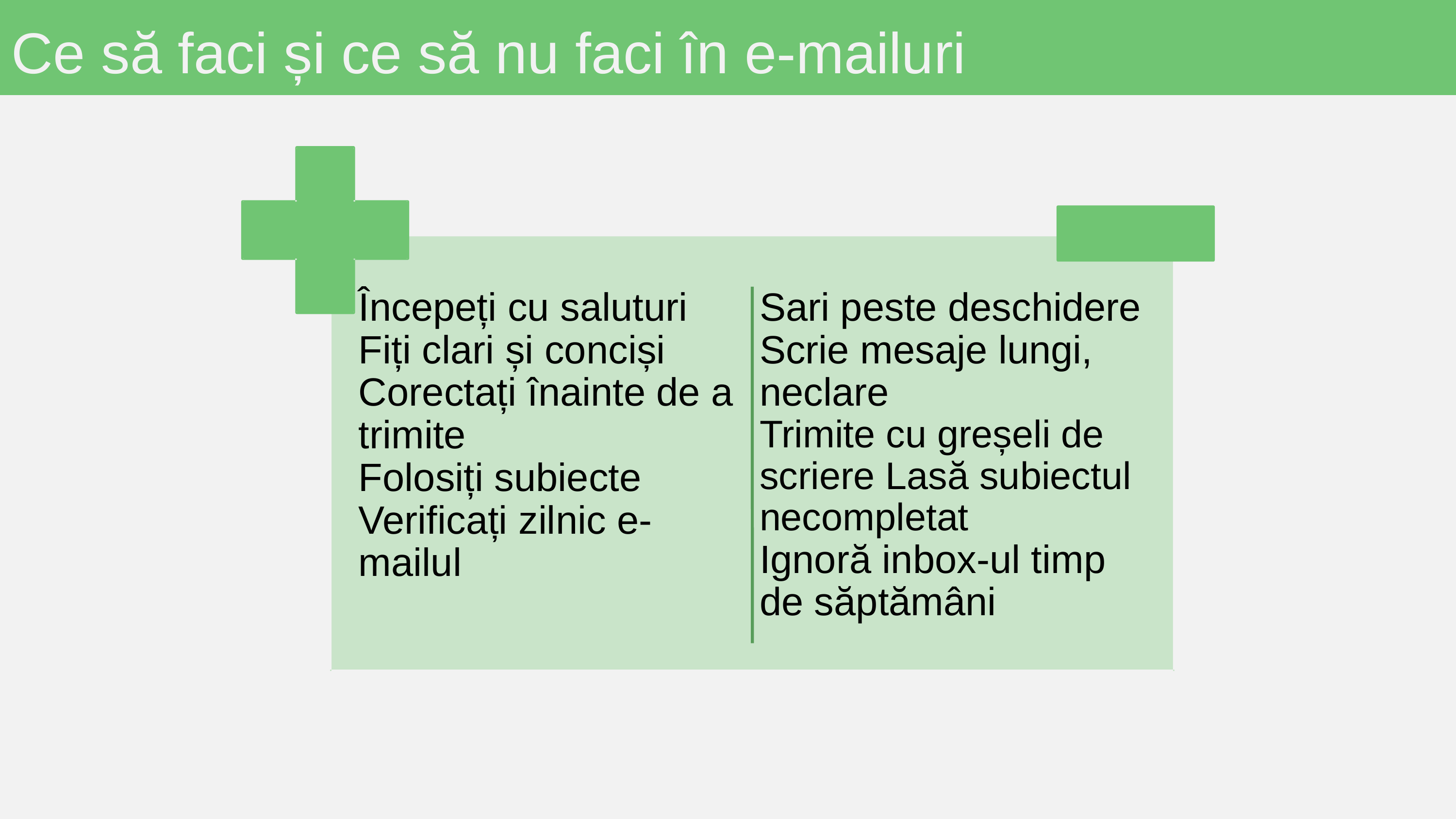

Ce să faci și ce să nu faci în e-mailuri

Începeți cu saluturi Fiți clari și conciși Corectați înainte de a trimite
Folosiți subiecte Verificați zilnic e-mailul
Sari peste deschidere Scrie mesaje lungi, neclare
Trimite cu greșeli de scriere Lasă subiectul necompletat
Ignoră inbox-ul timp de săptămâni